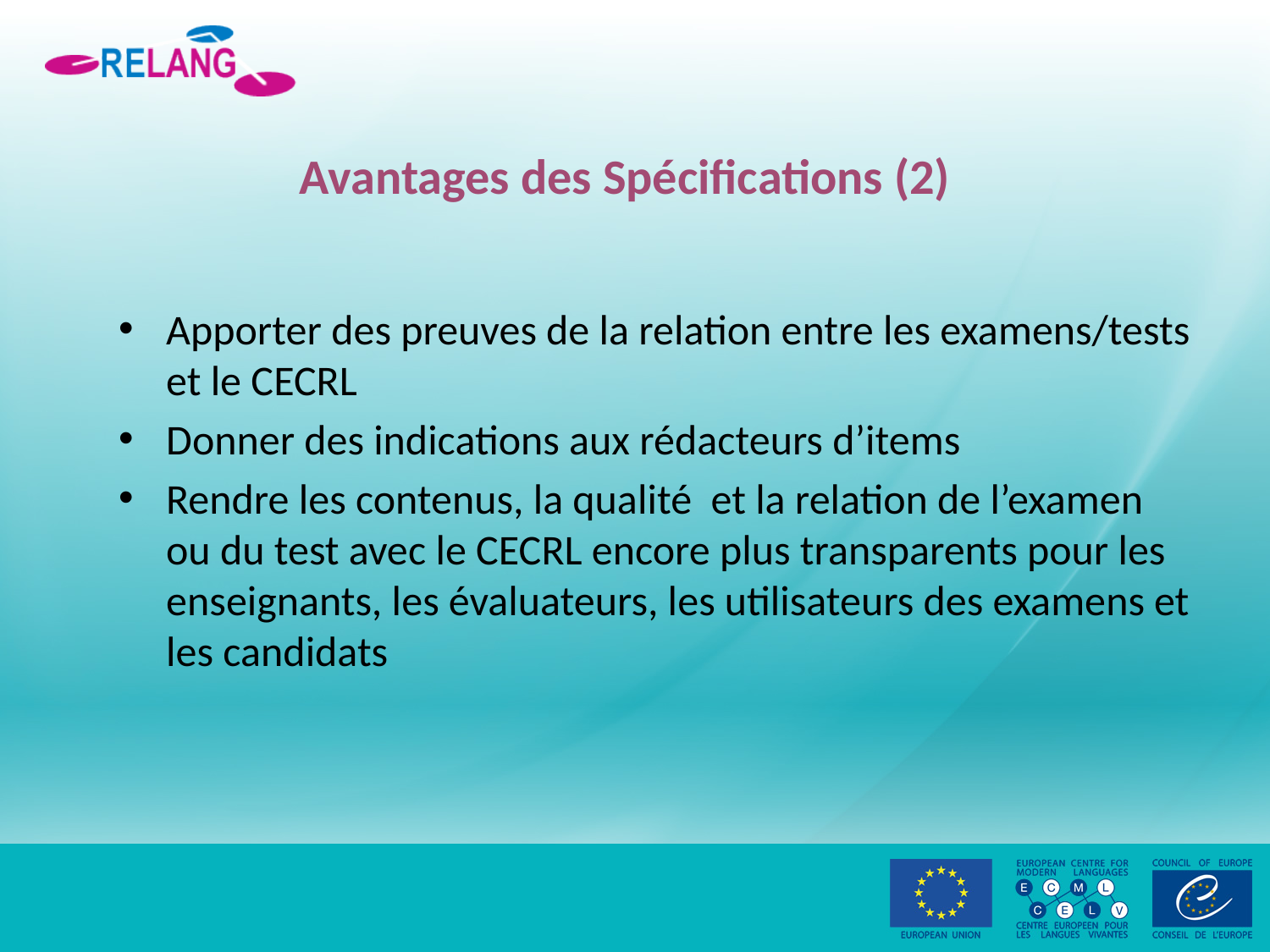

# Avantages des Spécifications (2)
Apporter des preuves de la relation entre les examens/tests et le CECRL
Donner des indications aux rédacteurs d’items
Rendre les contenus, la qualité  et la relation de l’examen ou du test avec le CECRL encore plus transparents pour les enseignants, les évaluateurs, les utilisateurs des examens et les candidats